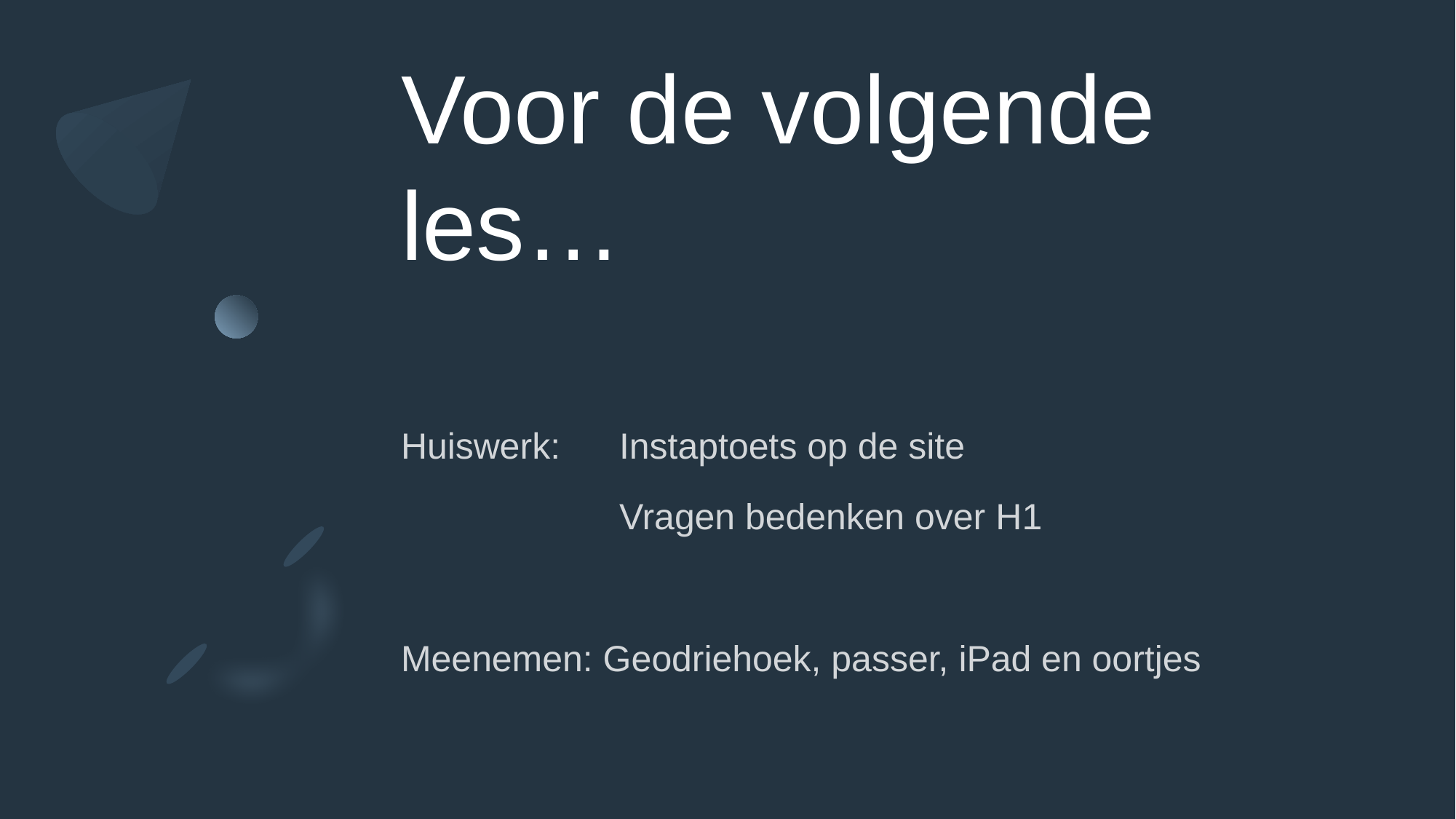

# Voor de volgende les…
Huiswerk: 	Instaptoets op de site
		Vragen bedenken over H1

Meenemen: Geodriehoek, passer, iPad en oortjes